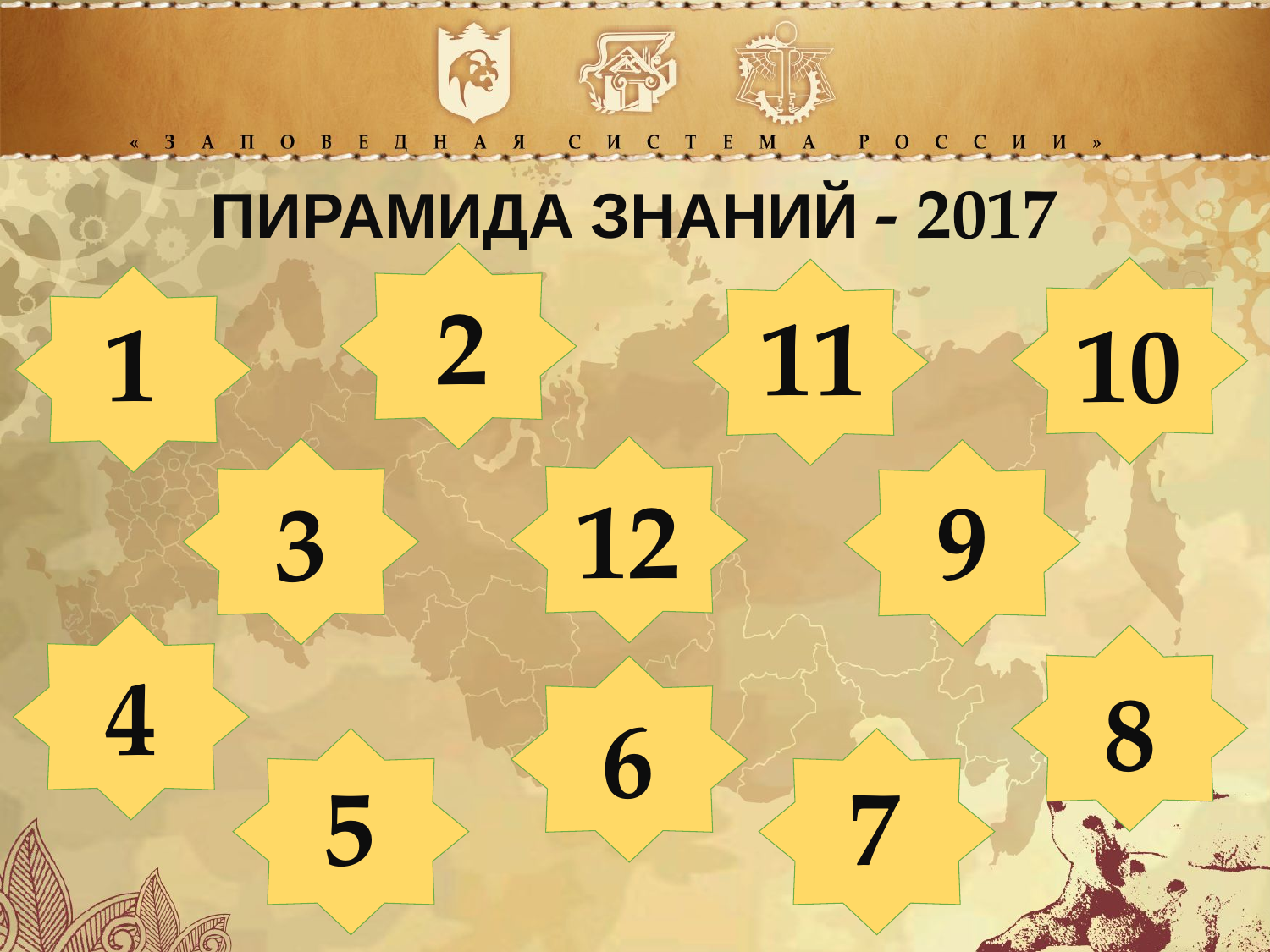

ПИРАМИДА ЗНАНИЙ - 2017

2
11
1
10

12
9
3

4
8
6

5
7